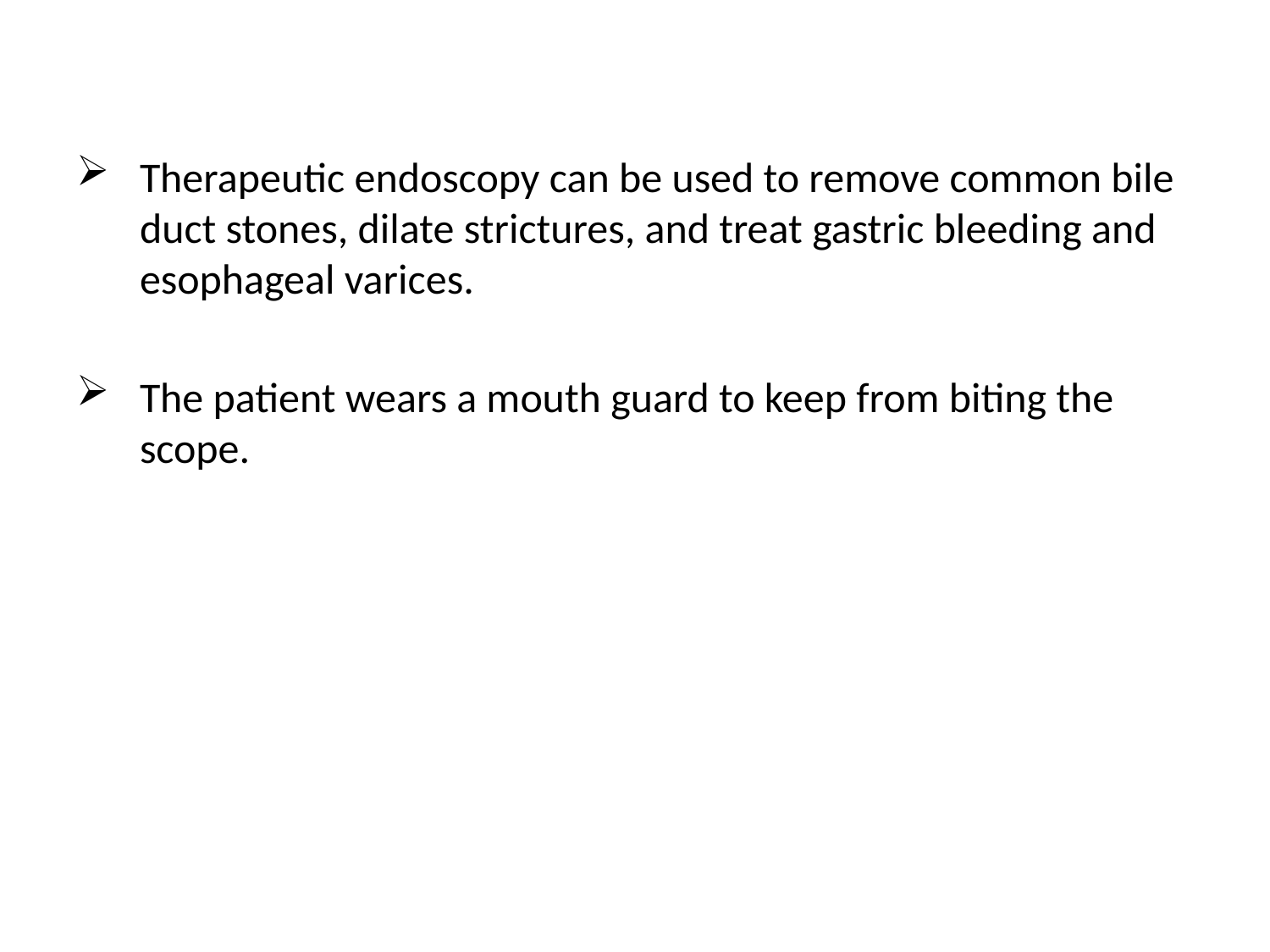

Therapeutic endoscopy can be used to remove common bile duct stones, dilate strictures, and treat gastric bleeding and esophageal varices.

The patient wears a mouth guard to keep from biting the scope.